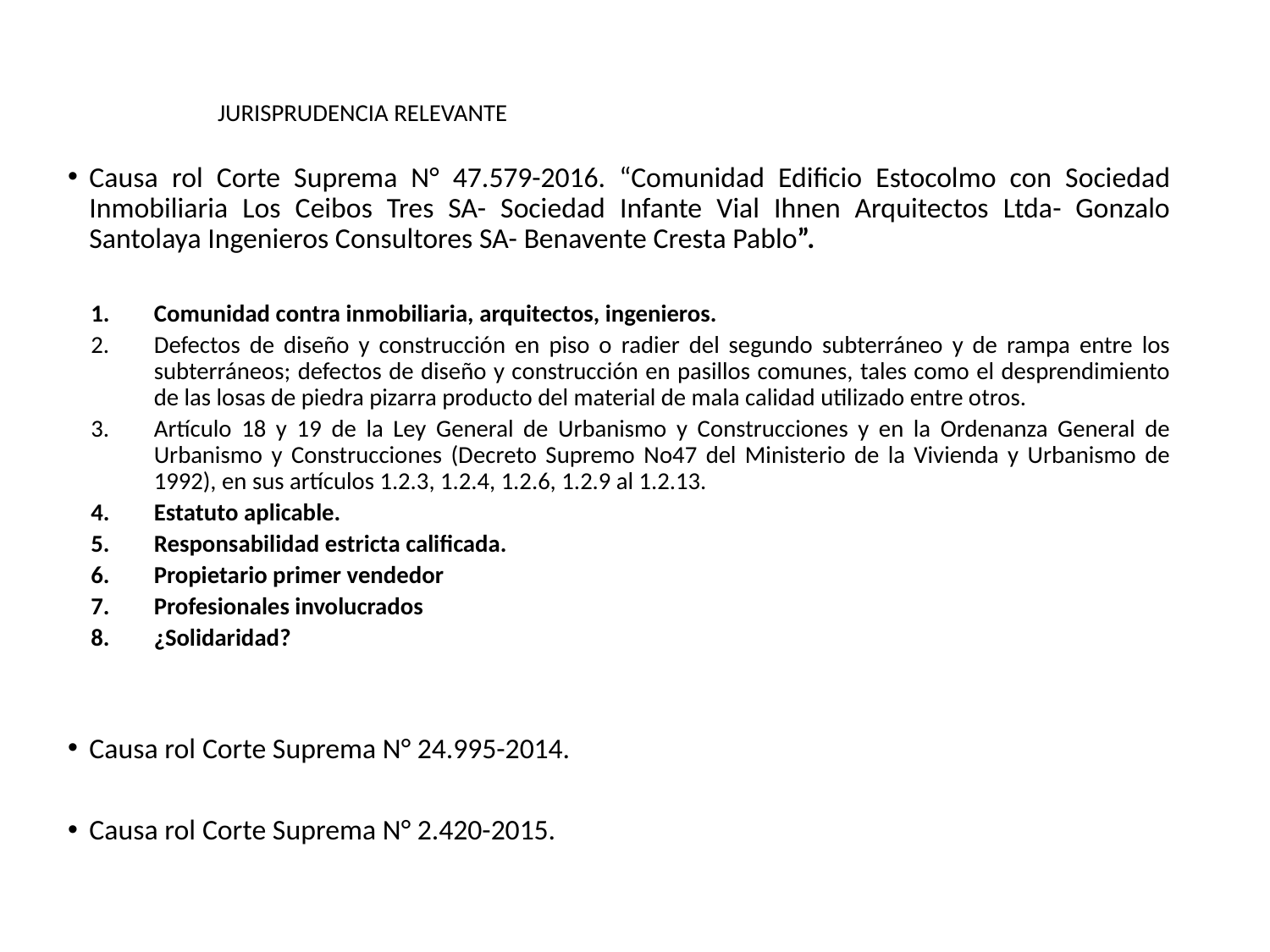

# JURISPRUDENCIA RELEVANTE
Causa rol Corte Suprema N° 47.579-2016. “Comunidad Edificio Estocolmo con Sociedad Inmobiliaria Los Ceibos Tres SA- Sociedad Infante Vial Ihnen Arquitectos Ltda- Gonzalo Santolaya Ingenieros Consultores SA- Benavente Cresta Pablo”.

Comunidad contra inmobiliaria, arquitectos, ingenieros.
Defectos de diseño y construcción en piso o radier del segundo subterráneo y de rampa entre los subterráneos; defectos de diseño y construcción en pasillos comunes, tales como el desprendimiento de las losas de piedra pizarra producto del material de mala calidad utilizado entre otros.
Artículo 18 y 19 de la Ley General de Urbanismo y Construcciones y en la Ordenanza General de Urbanismo y Construcciones (Decreto Supremo No47 del Ministerio de la Vivienda y Urbanismo de 1992), en sus artículos 1.2.3, 1.2.4, 1.2.6, 1.2.9 al 1.2.13.
Estatuto aplicable.
Responsabilidad estricta calificada.
Propietario primer vendedor
Profesionales involucrados
¿Solidaridad?

Causa rol Corte Suprema N° 24.995-2014.

Causa rol Corte Suprema N° 2.420-2015.